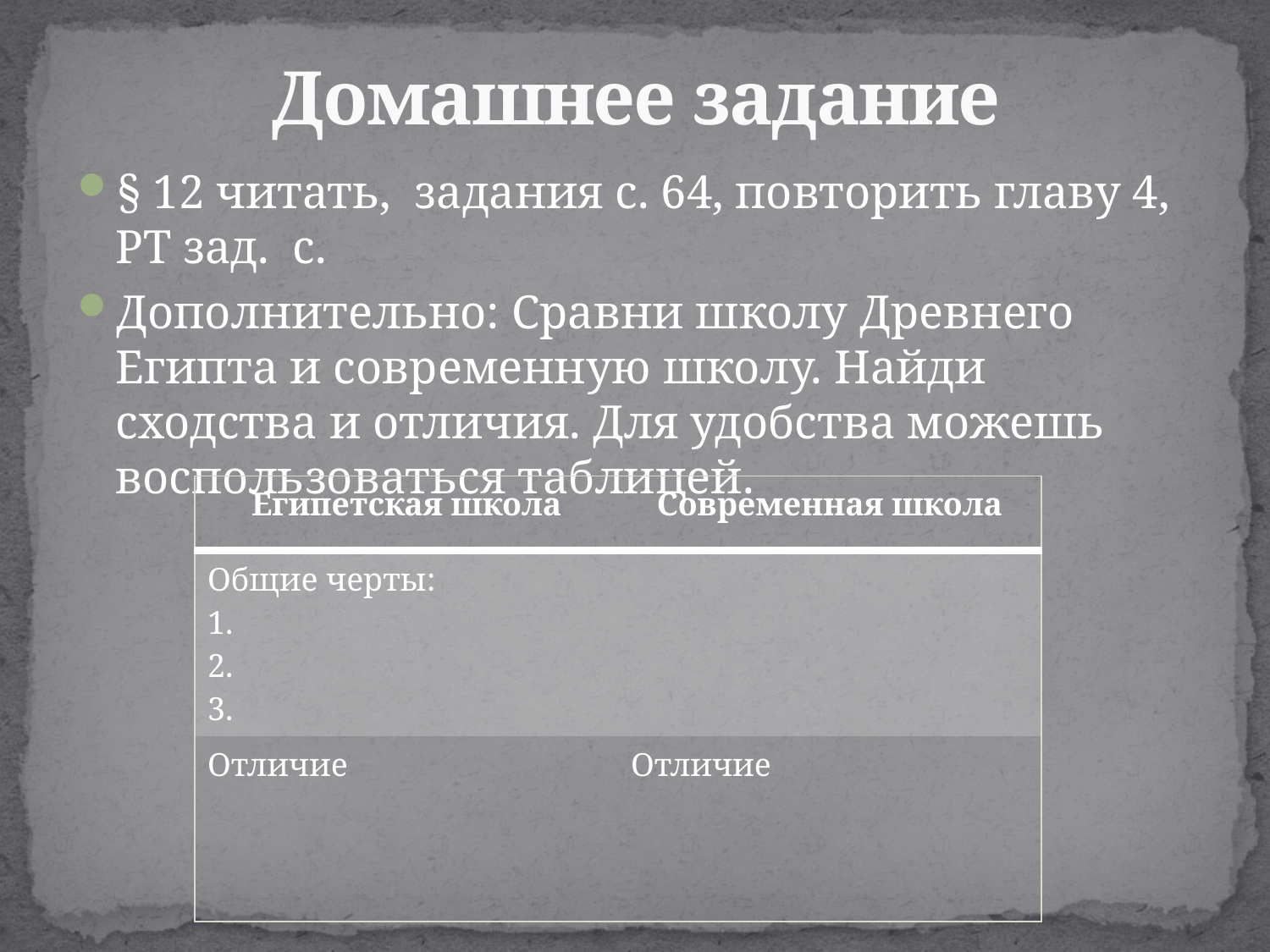

# Домашнее задание
§ 12 читать,  задания с. 64, повторить главу 4, РТ зад.  с.
Дополнительно: Сравни школу Древнего Египта и современную школу. Найди сходства и отличия. Для удобства можешь воспользоваться таблицей.

| Египетская школа | Современная школа |
| --- | --- |
| Общие черты: 1. 2. 3. |  |
| Отличие | Отличие |